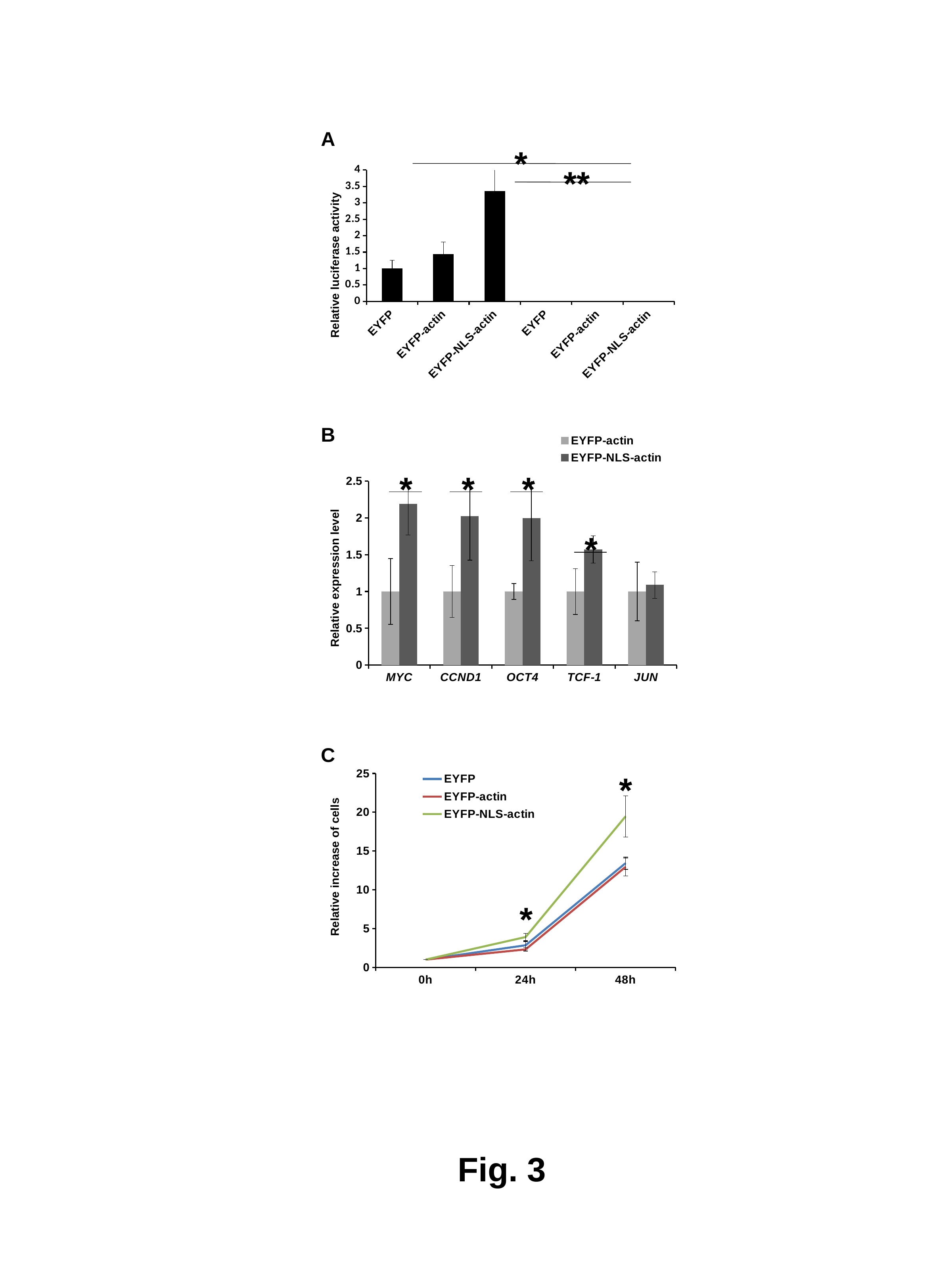

A
*
**

[unsupported chart]

Relative luciferase activity

### Chart

| Category | EYFP-actin | EYFP-NLS-actin |
|---|---|---|
| MYC | 1.0 | 2.18772157347408 |
| CCND1 | 1.0 | 2.021120027045489 |
| OCT4 | 1.0 | 1.9939960635148004 |
| TCF-1 | 1.0 | 1.570996955341305 |
| JUN | 1.0 | 1.0865901258841493 |
B
*
*
*
*
Relative expression level
C
*
Relative increase of cells
*

### Chart

| Category | EYFP | EYFP-actin | EYFP-NLS-actin |
|---|---|---|---|
| 0h | 1.0 | 1.0 | 1.0 |
| 24h | 2.8463333333333334 | 2.3166666666666567 | 3.908333333333333 |
| 48h | 13.433333333333332 | 12.953333333333354 | 19.463333333332994 |
Fig. 3